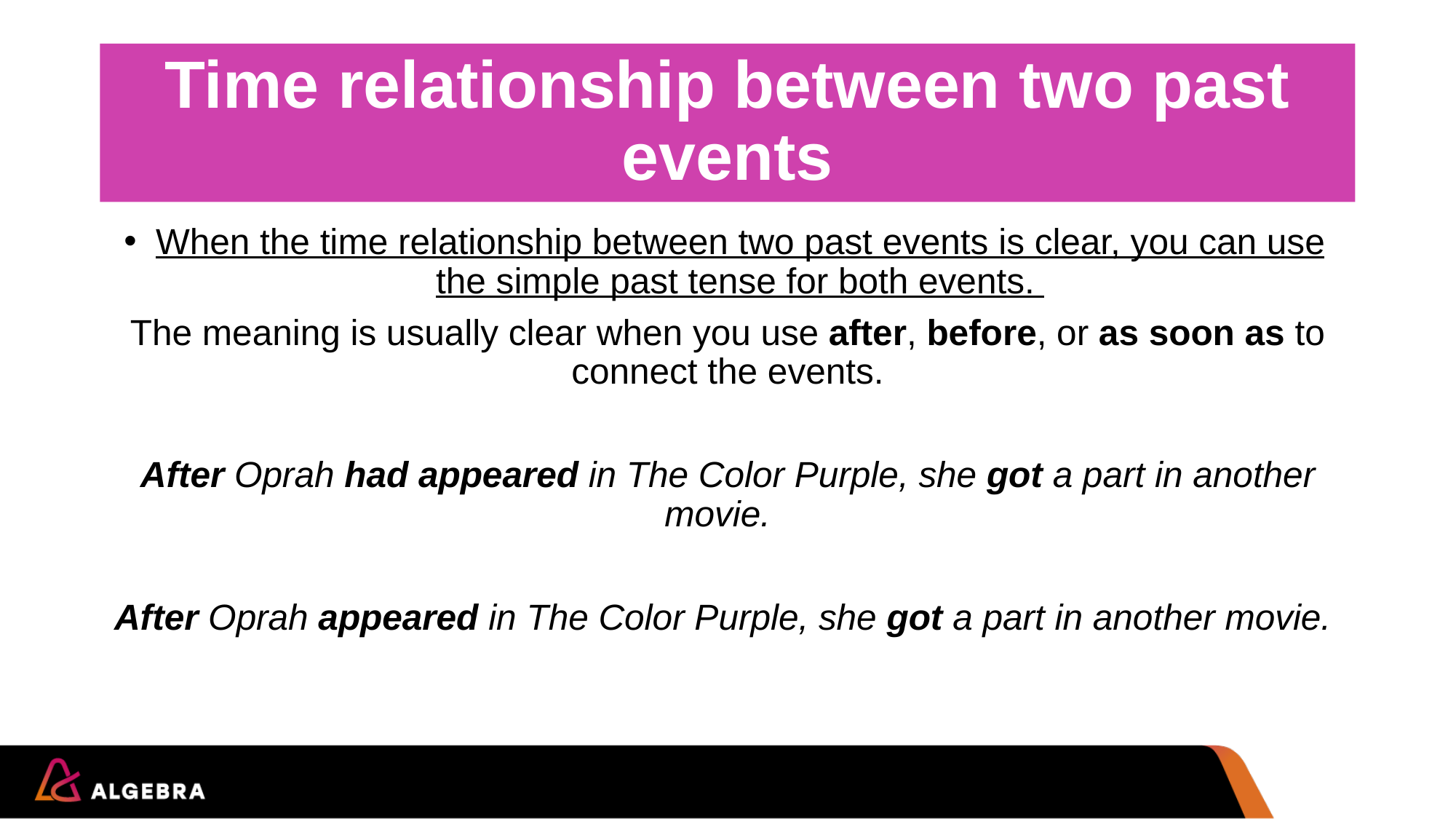

# Time relationship between two past events
When the time relationship between two past events is clear, you can use the simple past tense for both events.
The meaning is usually clear when you use after, before, or as soon as to connect the events.

After Oprah had appeared in The Color Purple, she got a part in another movie.

After Oprah appeared in The Color Purple, she got a part in another movie.